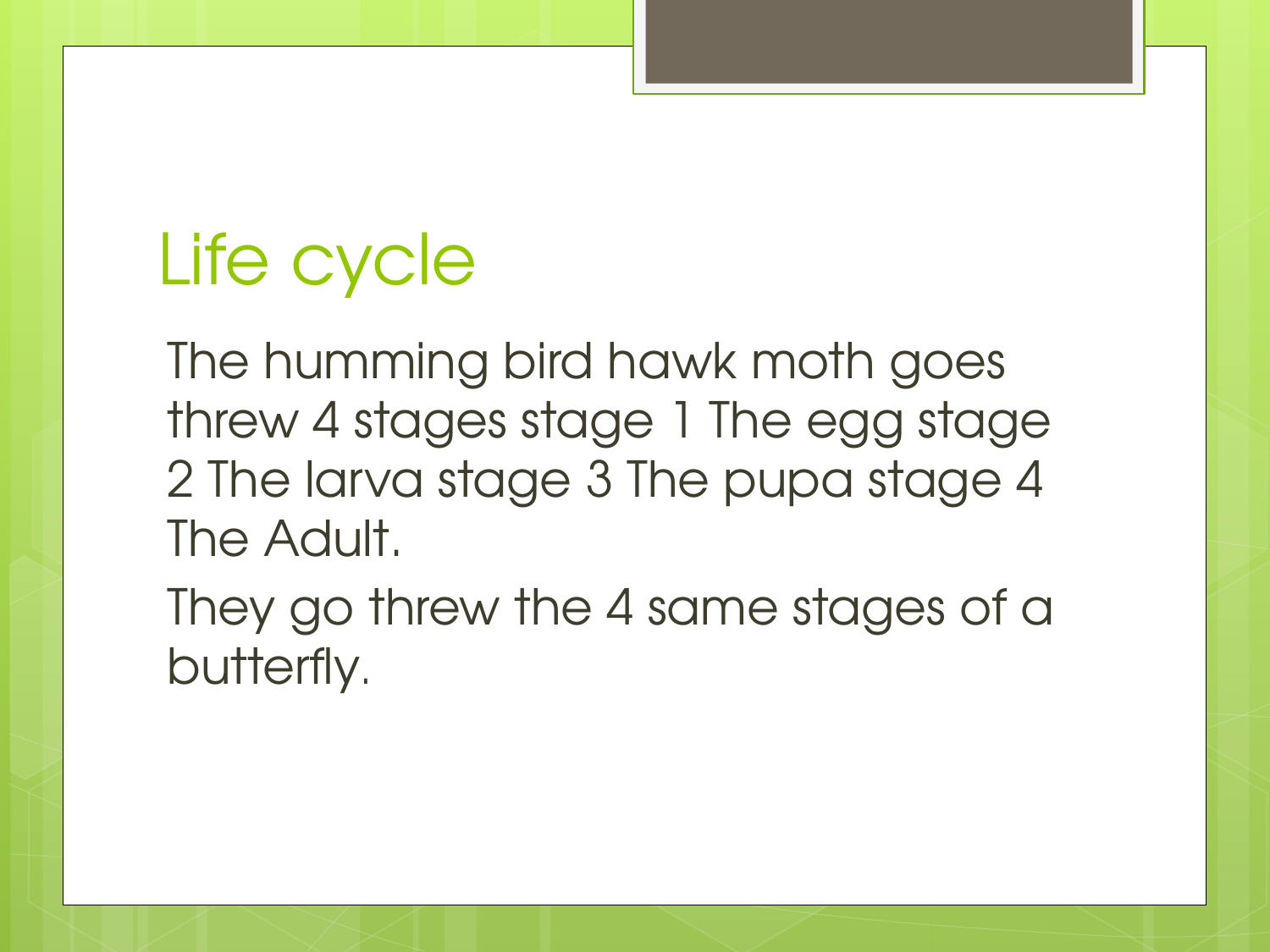

# Life cycle
The humming bird hawk moth goes threw 4 stages stage 1 The egg stage 2 The larva stage 3 The pupa stage 4 The Adult.
They go threw the 4 same stages of a butterfly.